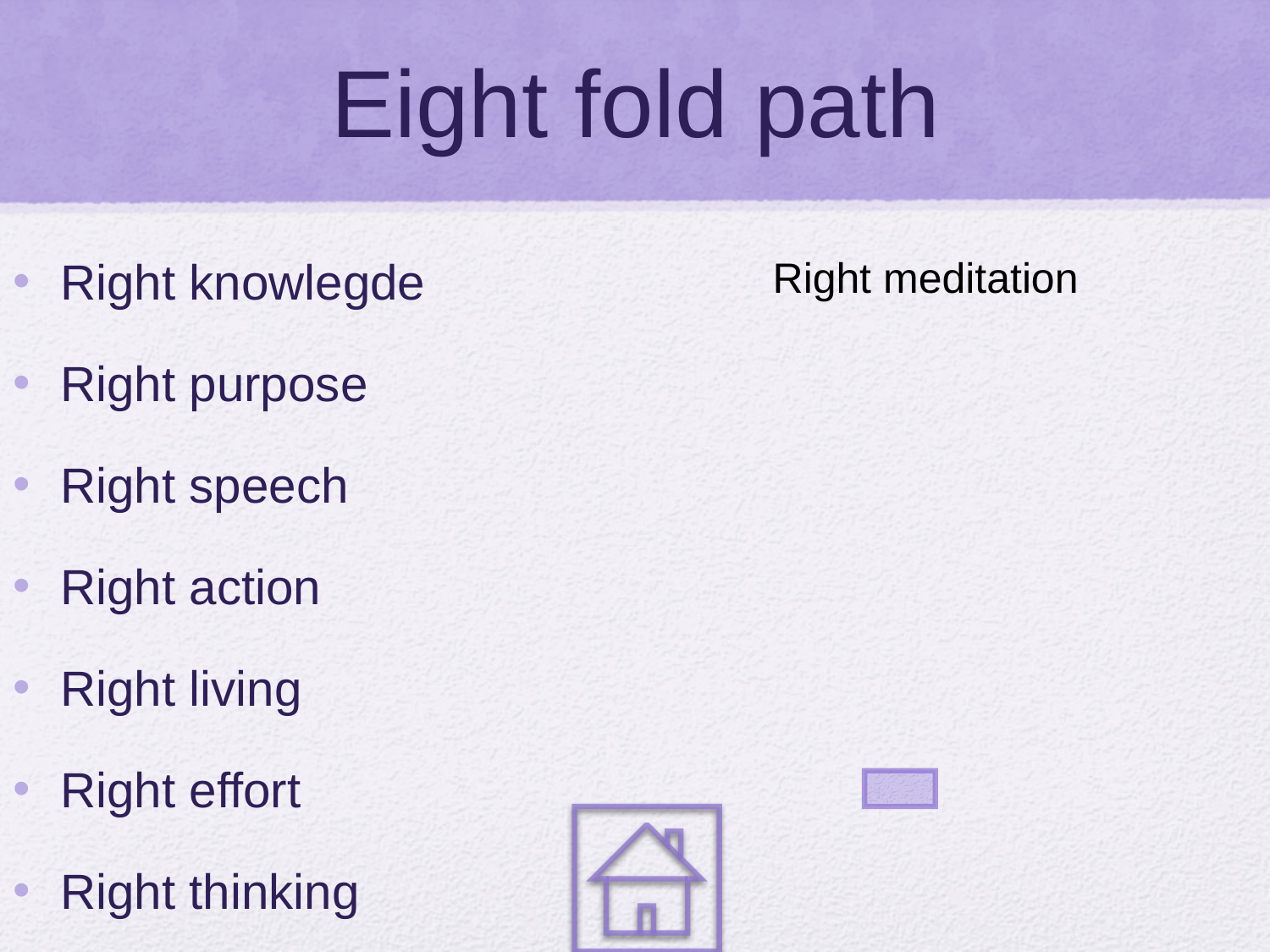

# Eight fold path
Right knowlegde
Right purpose
Right speech
Right action
Right living
Right effort
Right thinking

Right meditation